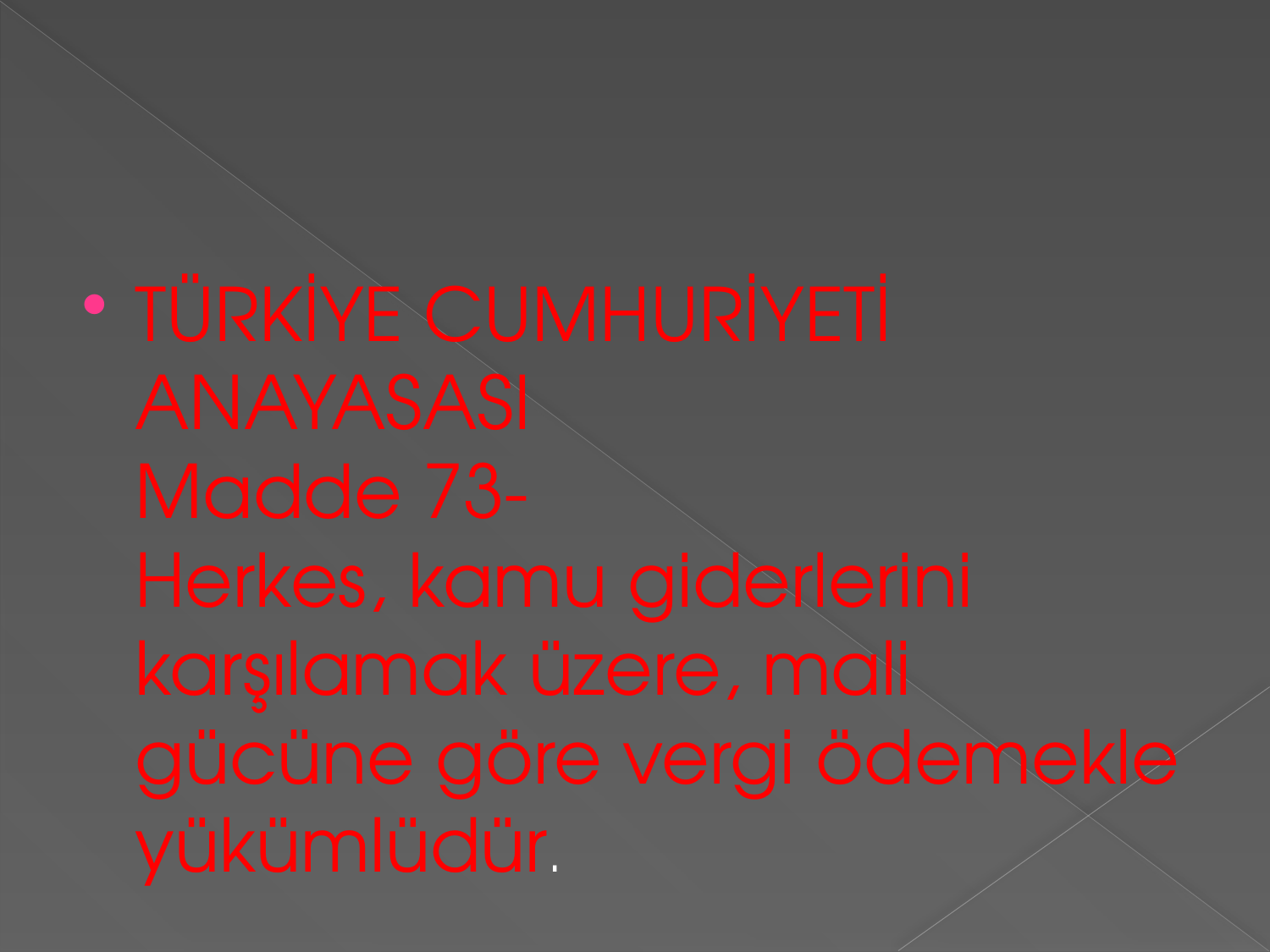

#
TÜRKİYE CUMHURİYETİ ANAYASASI
Madde 73-
Herkes, kamu giderlerini karşılamak üzere, mali gücüne göre vergi ödemekle yükümlüdür.